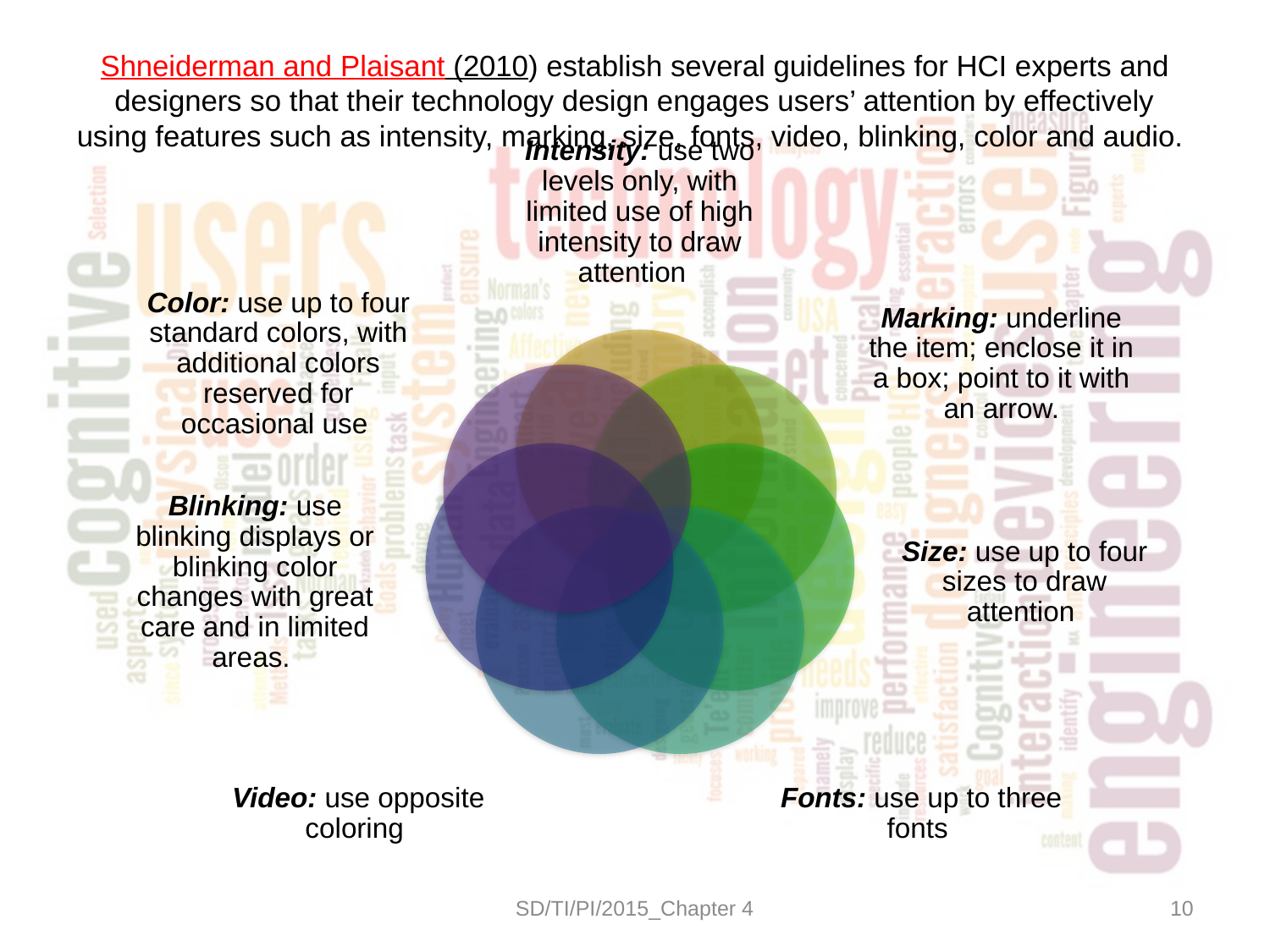

# Shneiderman and Plaisant (2010) establish several guidelines for HCI experts and designers so that their technology design engages users’ attention by effectively using features such as intensity, marking, size, fonts, video, blinking, color and audio.
Intensity: use two levels only, with limited use of high intensity to draw attention
Marking: underline the item; enclose it in a box; point to it with an arrow.
Size: use up to four sizes to draw attention
Fonts: use up to three fonts
Video: use opposite coloring
Blinking: use blinking displays or blinking color changes with great care and in limited areas.
Color: use up to four standard colors, with additional colors reserved for occasional use
SD/TI/PI/2015_Chapter 4
10